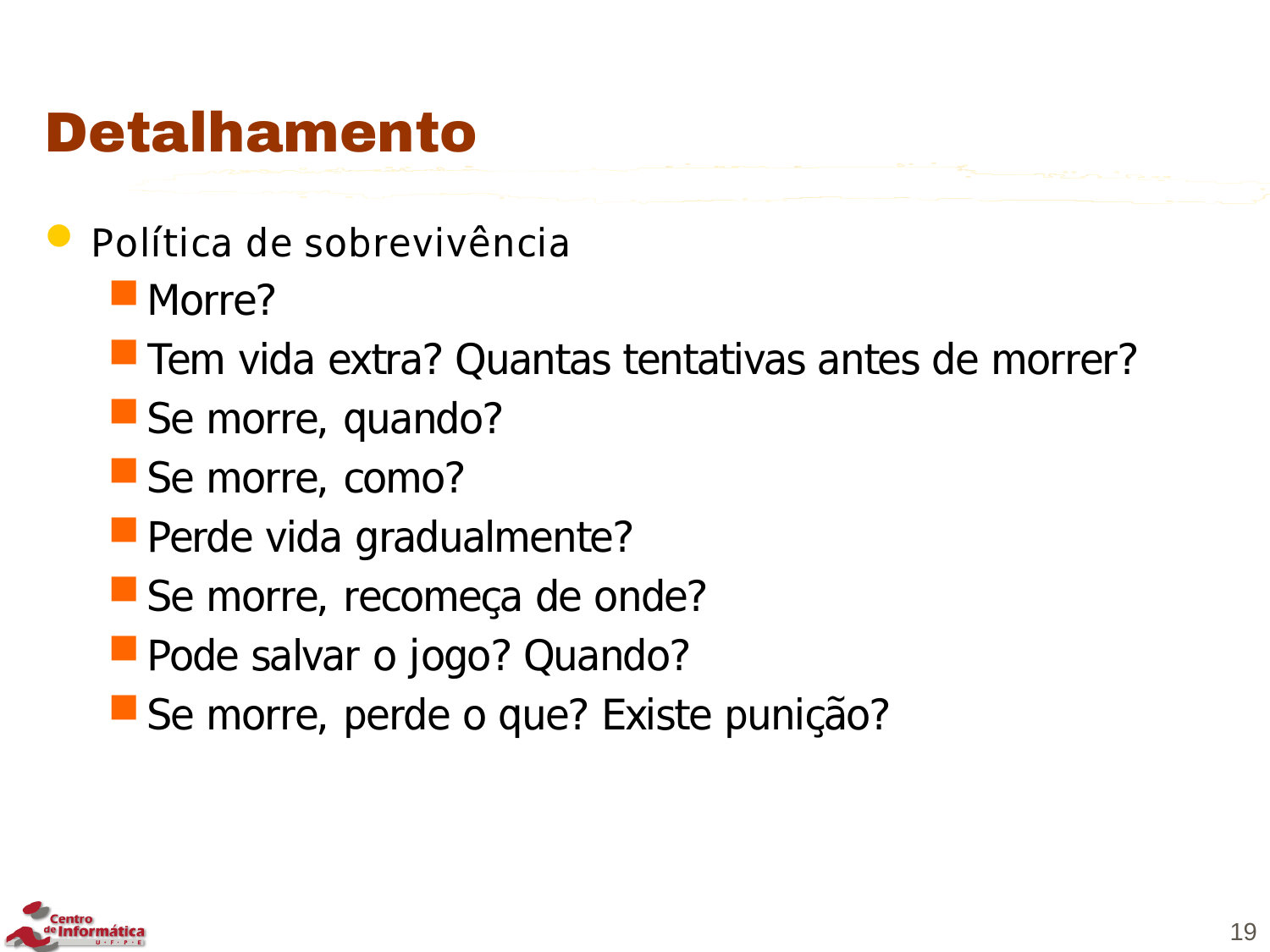

# Detalhamento
Política de sobrevivência
Morre?
Tem vida extra? Quantas tentativas antes de morrer?
Se morre, quando?
Se morre, como?
Perde vida gradualmente?
Se morre, recomeça de onde?
Pode salvar o jogo? Quando?
Se morre, perde o que? Existe punição?
19